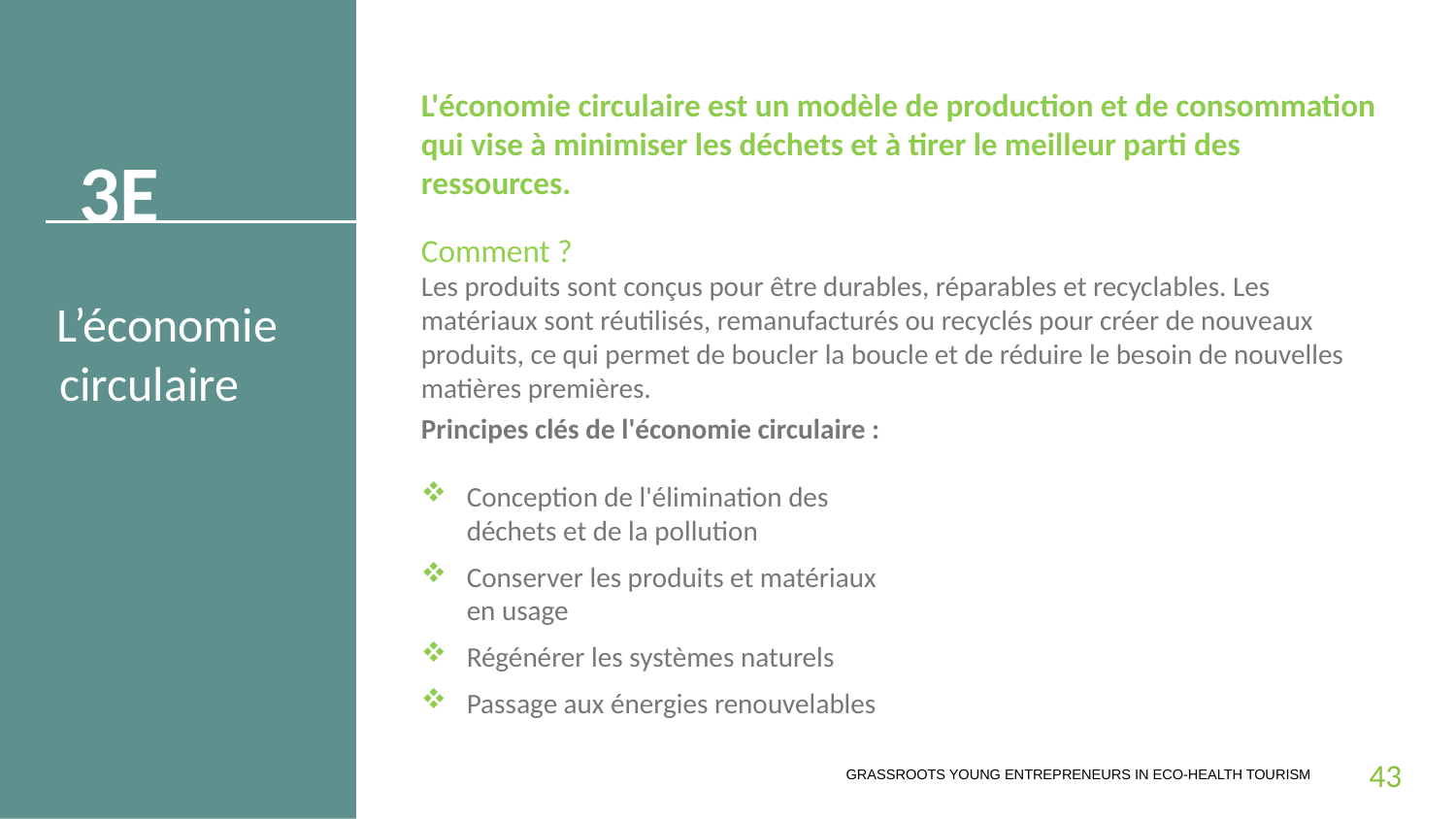

L'économie circulaire est un modèle de production et de consommation qui vise à minimiser les déchets et à tirer le meilleur parti des ressources.

Comment ?
Les produits sont conçus pour être durables, réparables et recyclables. Les matériaux sont réutilisés, remanufacturés ou recyclés pour créer de nouveaux produits, ce qui permet de boucler la boucle et de réduire le besoin de nouvelles matières premières.

3E
3E
L’économie circulaire

Principes clés de l'économie circulaire :

Conception de l'élimination des déchets et de la pollution
Conserver les produits et matériaux en usage
Régénérer les systèmes naturels
Passage aux énergies renouvelables
43
GRASSROOTS YOUNG ENTREPRENEURS IN ECO-HEALTH TOURISM